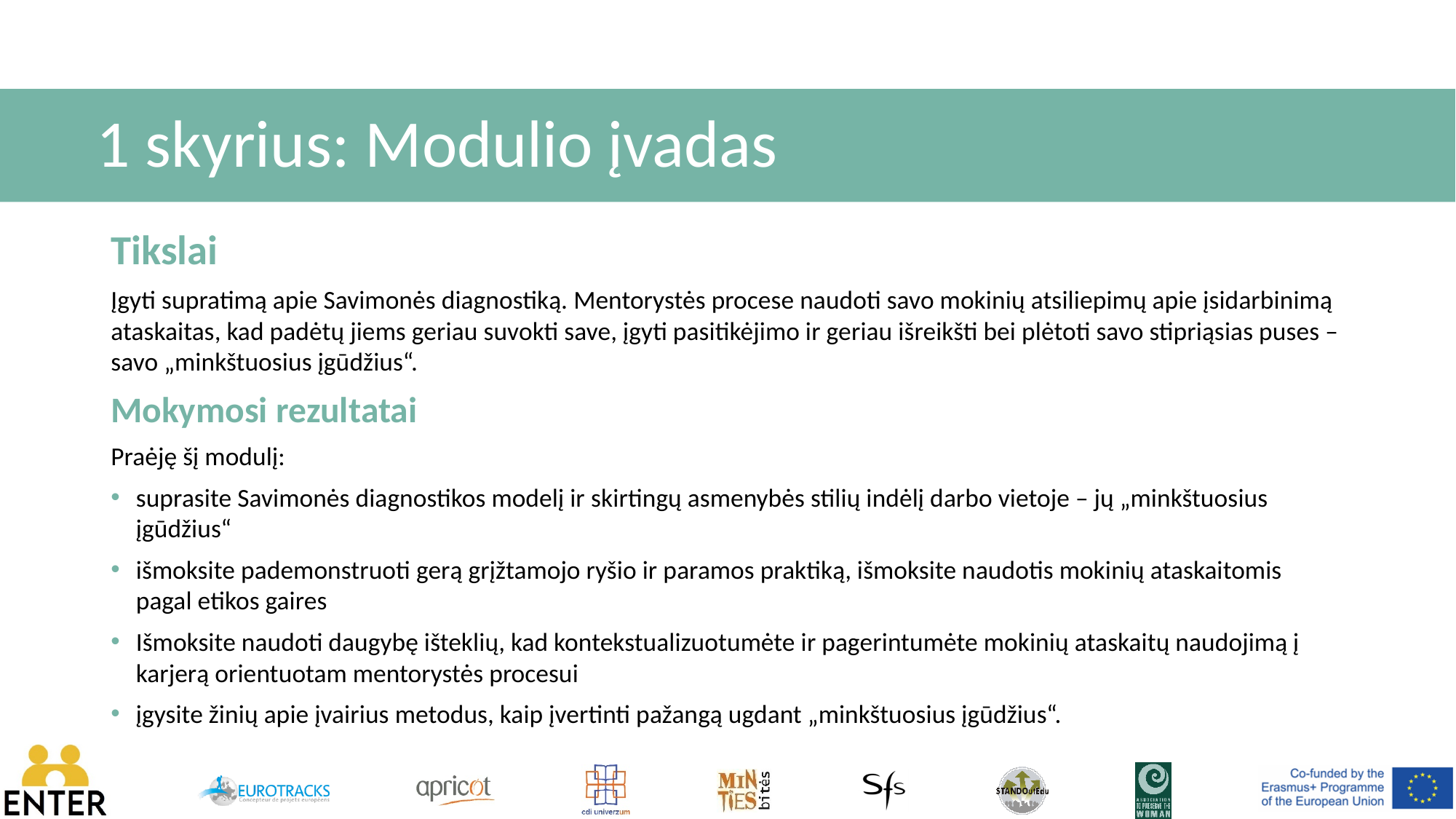

# 1 skyrius: Modulio įvadas
Tikslai
Įgyti supratimą apie Savimonės diagnostiką. Mentorystės procese naudoti savo mokinių atsiliepimų apie įsidarbinimą ataskaitas, kad padėtų jiems geriau suvokti save, įgyti pasitikėjimo ir geriau išreikšti bei plėtoti savo stipriąsias puses – savo „minkštuosius įgūdžius“.
Mokymosi rezultatai
Praėję šį modulį:
suprasite Savimonės diagnostikos modelį ir skirtingų asmenybės stilių indėlį darbo vietoje – jų „minkštuosius įgūdžius“
išmoksite pademonstruoti gerą grįžtamojo ryšio ir paramos praktiką, išmoksite naudotis mokinių ataskaitomis pagal etikos gaires
Išmoksite naudoti daugybę išteklių, kad kontekstualizuotumėte ir pagerintumėte mokinių ataskaitų naudojimą į karjerą orientuotam mentorystės procesui
įgysite žinių apie įvairius metodus, kaip įvertinti pažangą ugdant „minkštuosius įgūdžius“.